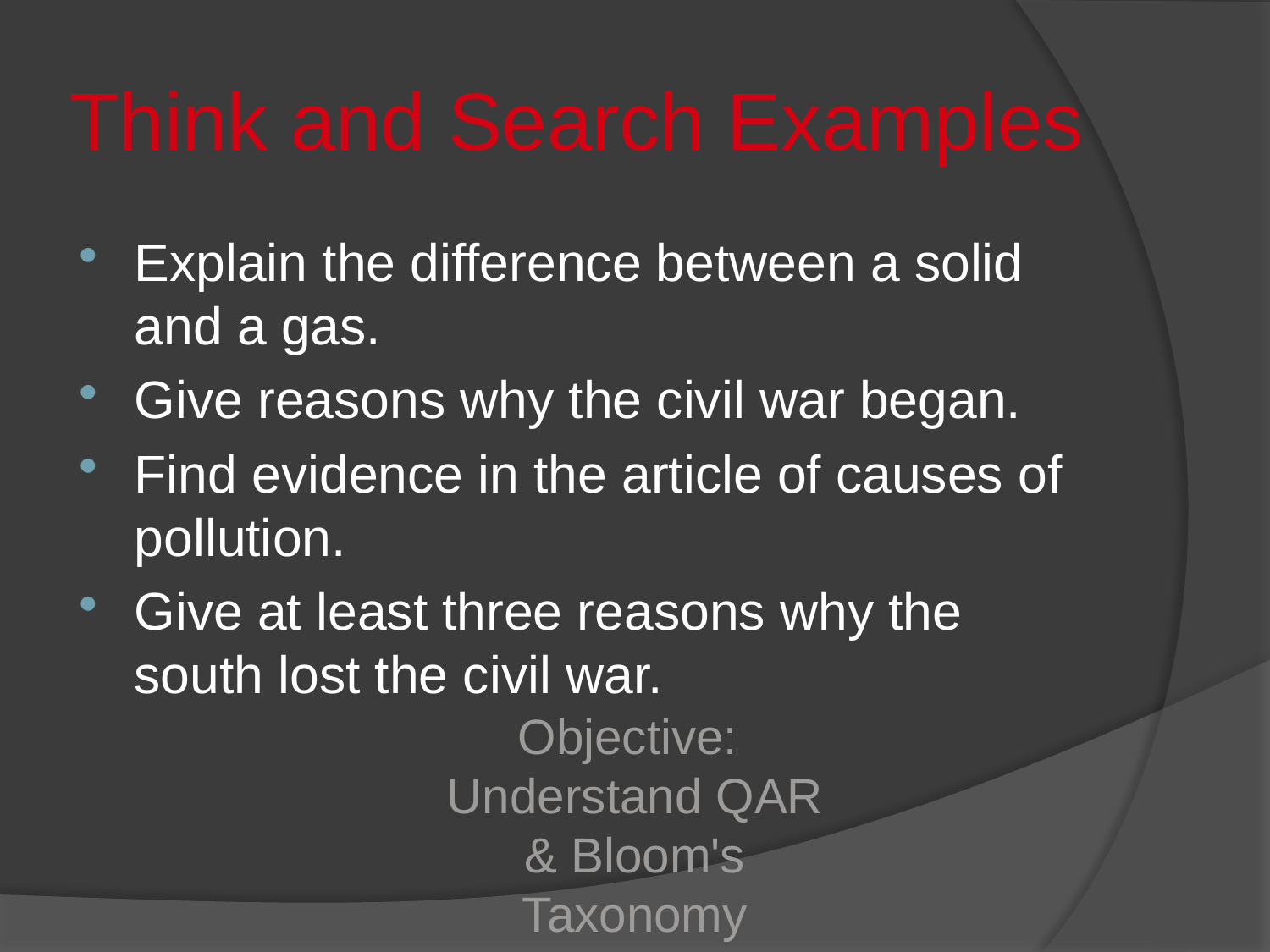

# Think and Search Examples
Explain the difference between a solid and a gas.
Give reasons why the civil war began.
Find evidence in the article of causes of pollution.
Give at least three reasons why the south lost the civil war.

Objective:  Understand QAR & Bloom's Taxonomy